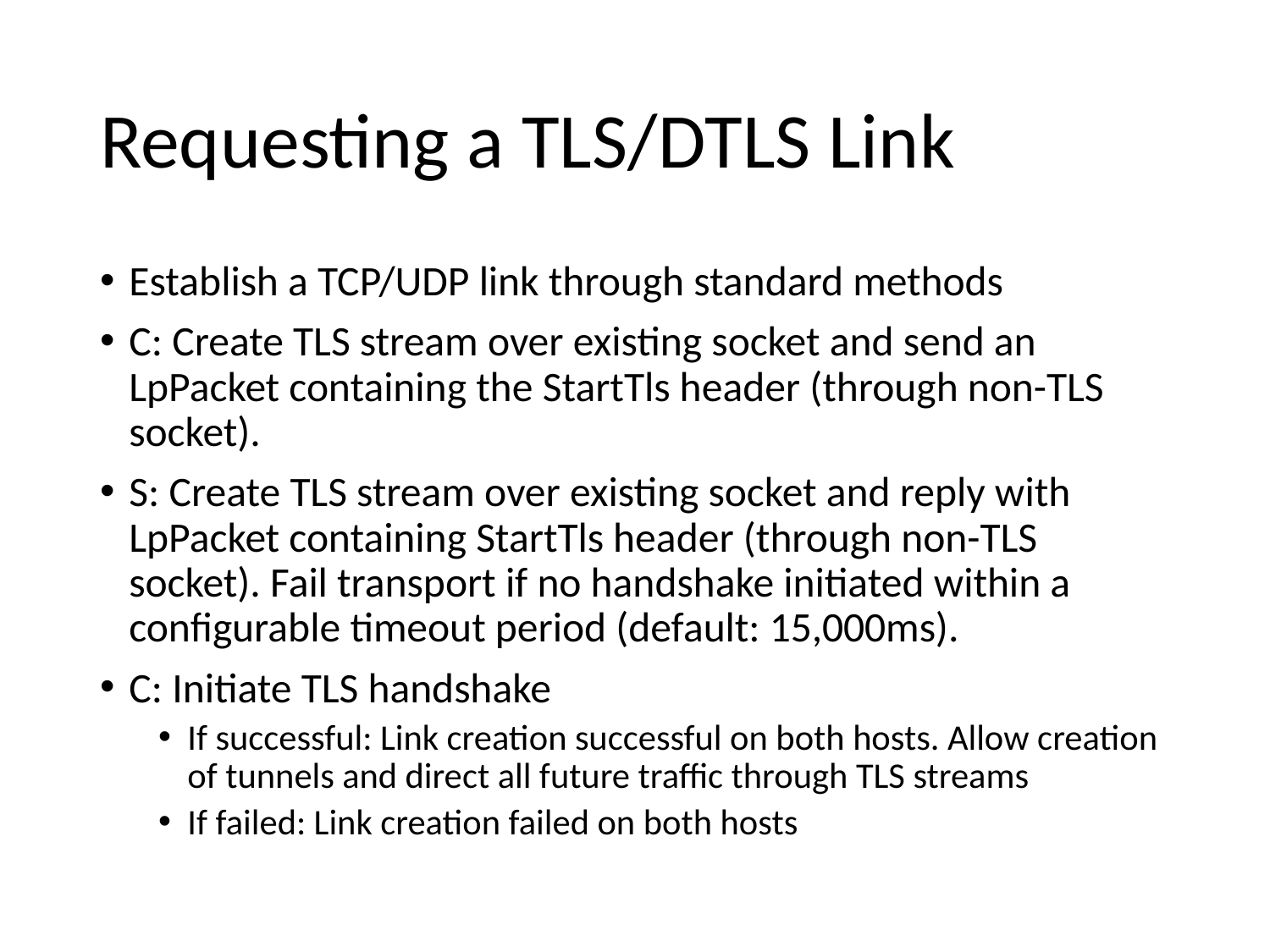

# Requesting a TLS/DTLS Link
Establish a TCP/UDP link through standard methods
C: Create TLS stream over existing socket and send an LpPacket containing the StartTls header (through non-TLS socket).
S: Create TLS stream over existing socket and reply with LpPacket containing StartTls header (through non-TLS socket). Fail transport if no handshake initiated within a configurable timeout period (default: 15,000ms).
C: Initiate TLS handshake
If successful: Link creation successful on both hosts. Allow creation of tunnels and direct all future traffic through TLS streams
If failed: Link creation failed on both hosts